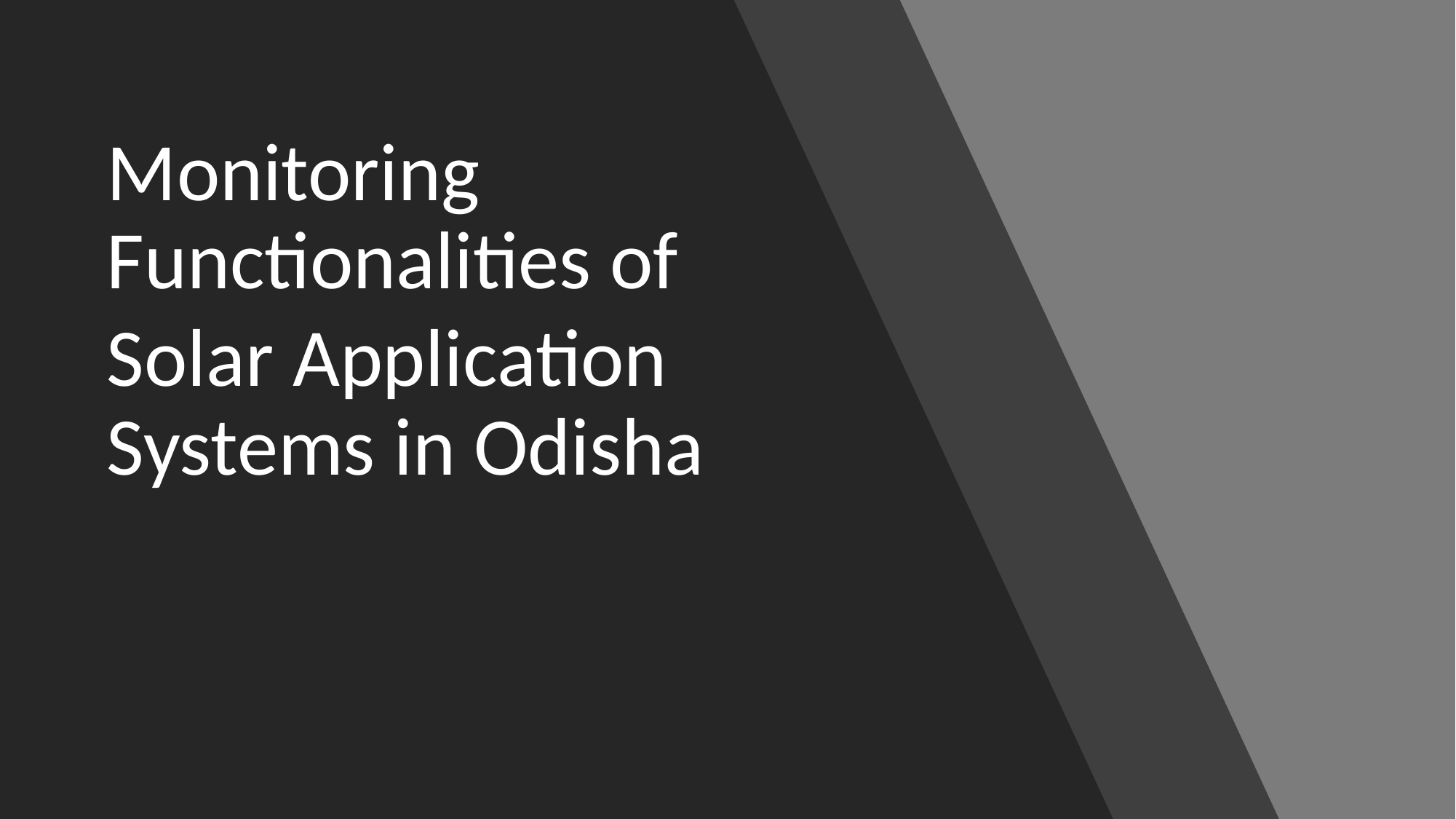

Monitoring Functionalities of
Solar Application Systems in Odisha